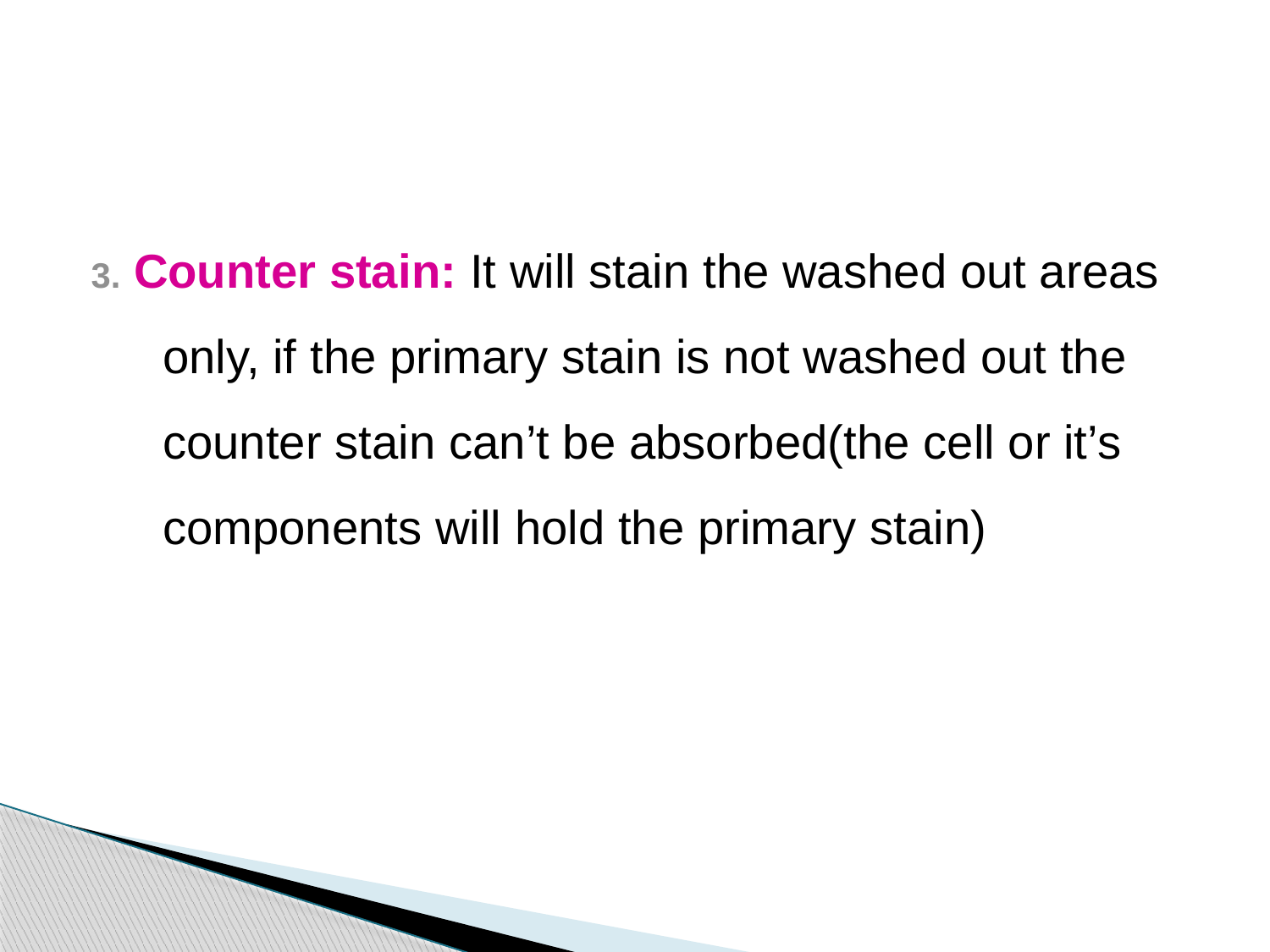

#
3. Counter stain: It will stain the washed out areas only, if the primary stain is not washed out the counter stain can’t be absorbed(the cell or it’s components will hold the primary stain)